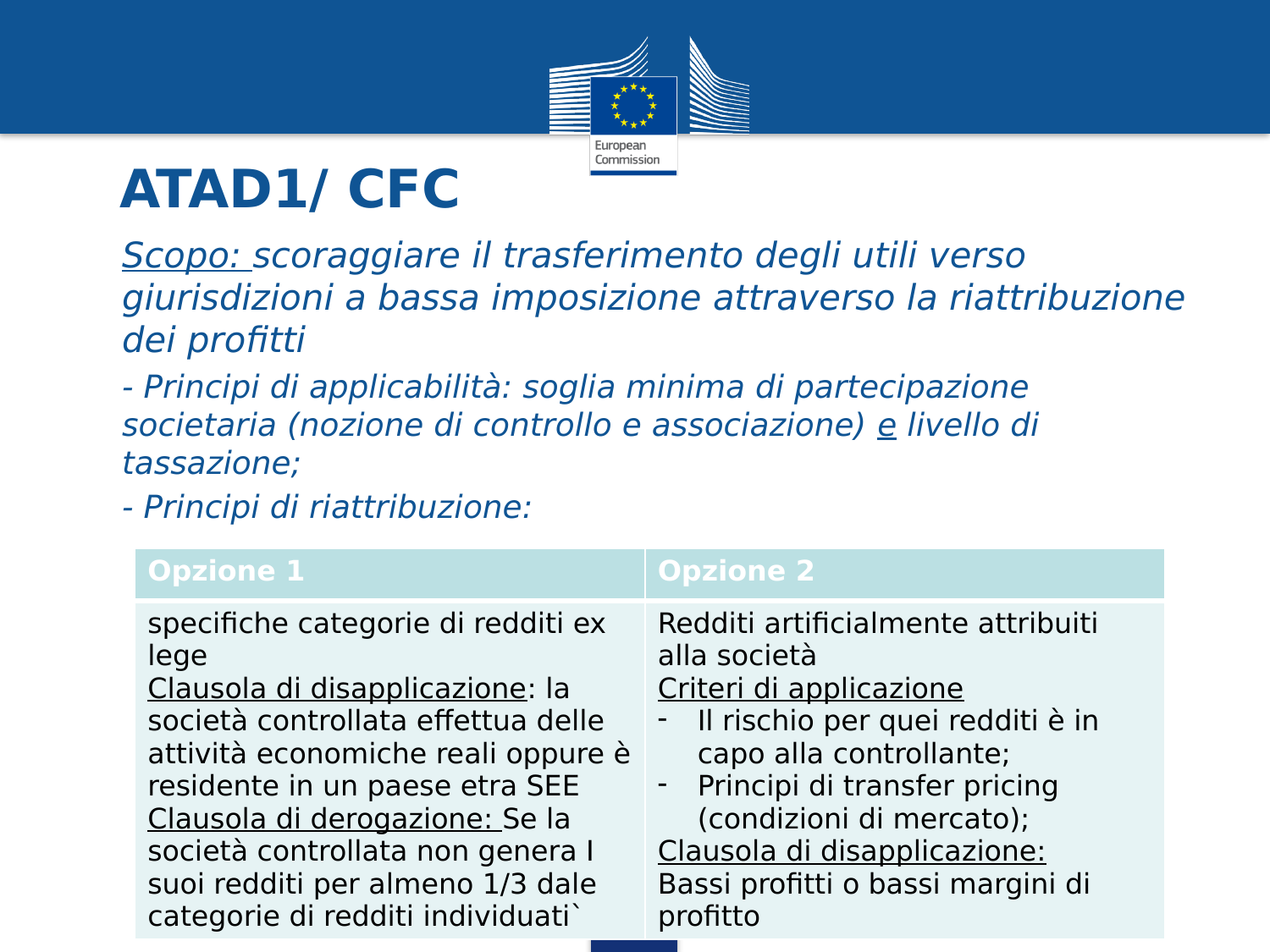

# ATAD1/ CFC
Scopo: scoraggiare il trasferimento degli utili verso giurisdizioni a bassa imposizione attraverso la riattribuzione dei profitti
- Principi di applicabilità: soglia minima di partecipazione societaria (nozione di controllo e associazione) e livello di tassazione;
- Principi di riattribuzione:

| Opzione 1 | Opzione 2 |
| --- | --- |
| specifiche categorie di redditi ex lege Clausola di disapplicazione: la società controllata effettua delle attività economiche reali oppure è residente in un paese etra SEE Clausola di derogazione: Se la società controllata non genera I suoi redditi per almeno 1/3 dale categorie di redditi individuati` | Redditi artificialmente attribuiti alla società Criteri di applicazione Il rischio per quei redditi è in capo alla controllante; Principi di transfer pricing (condizioni di mercato); Clausola di disapplicazione: Bassi profitti o bassi margini di profitto |